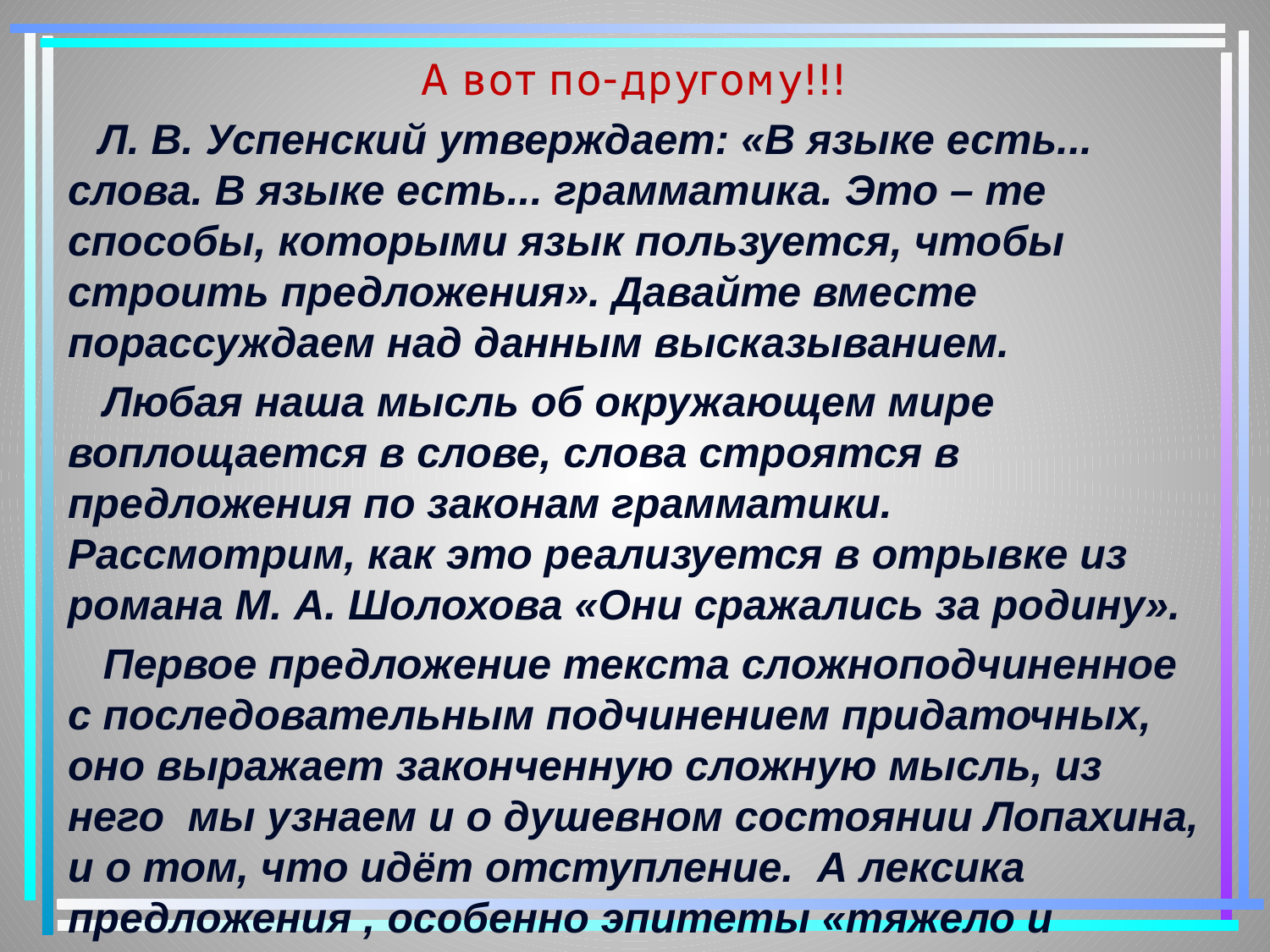

А вот по-другому!!!
   Л. В. Успенский утверждает: «В языке есть... слова. В языке есть... грамматика. Это – те способы, которыми язык пользуется, чтобы строить предложения». Давайте вместе порассуждаем над данным высказыванием.
   Любая наша мысль об окружающем мире воплощается в слове, слова строятся в предложения по законам грамматики.  Рассмотрим, как это реализуется в отрывке из романа М. А. Шолохова «Они сражались за родину».
   Первое предложение текста сложноподчиненное с последовательным подчинением придаточных, оно выражает законченную сложную мысль, из него  мы узнаем и о душевном состоянии Лопахина, и о том, что идёт отступление.  А лексика предложения , особенно эпитеты «тяжело и горько» на сердце, «ожесточённые бои», войска, «измученные … обстрелами и бомбёжками» , усиливает эмоциональное восприятие  от прочитанного.